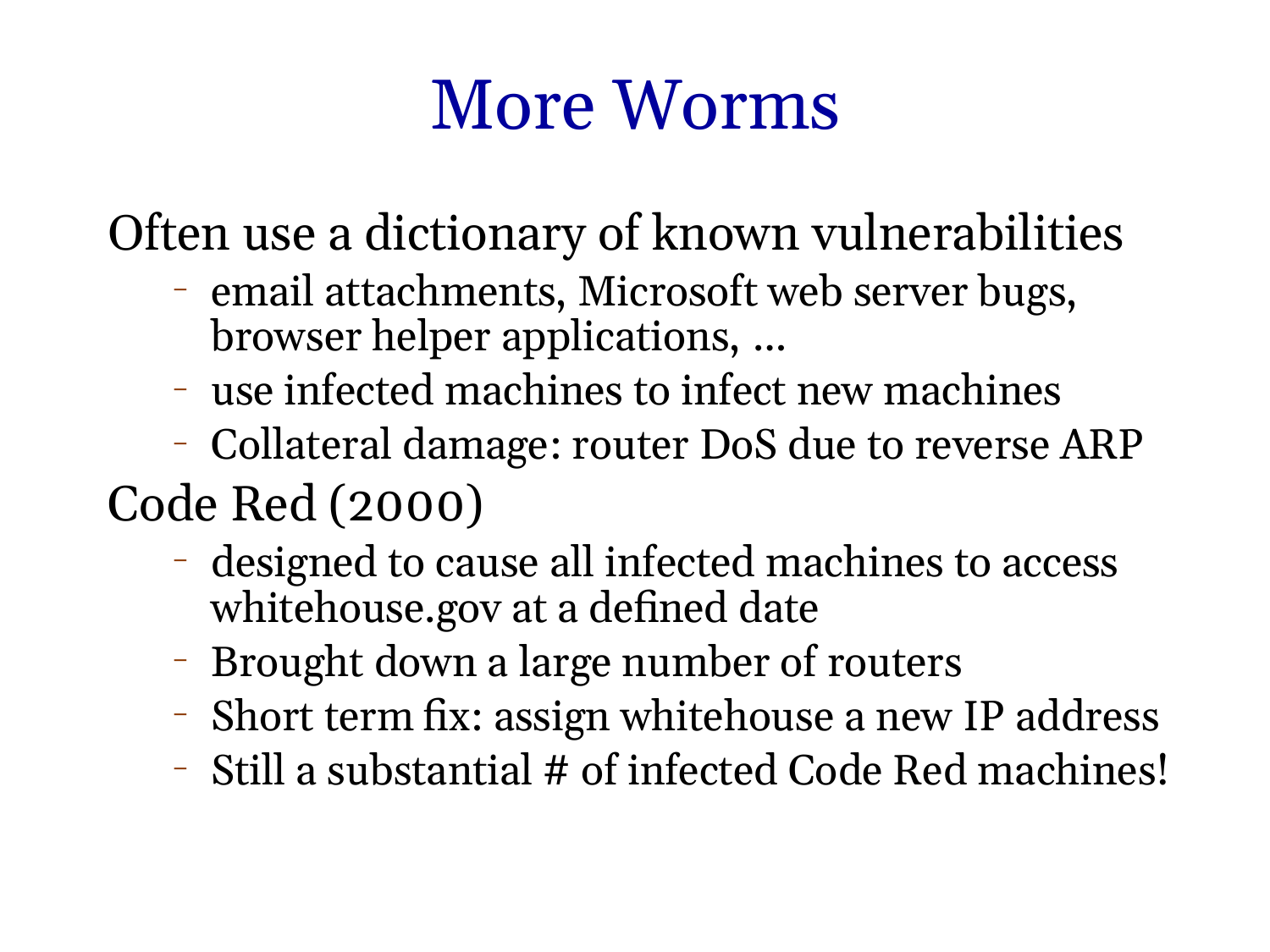

# More Worms
Often use a dictionary of known vulnerabilities
email attachments, Microsoft web server bugs, browser helper applications, …
use infected machines to infect new machines
Collateral damage: router DoS due to reverse ARP
Code Red (2000)
designed to cause all infected machines to access whitehouse.gov at a defined date
Brought down a large number of routers
Short term fix: assign whitehouse a new IP address
Still a substantial # of infected Code Red machines!